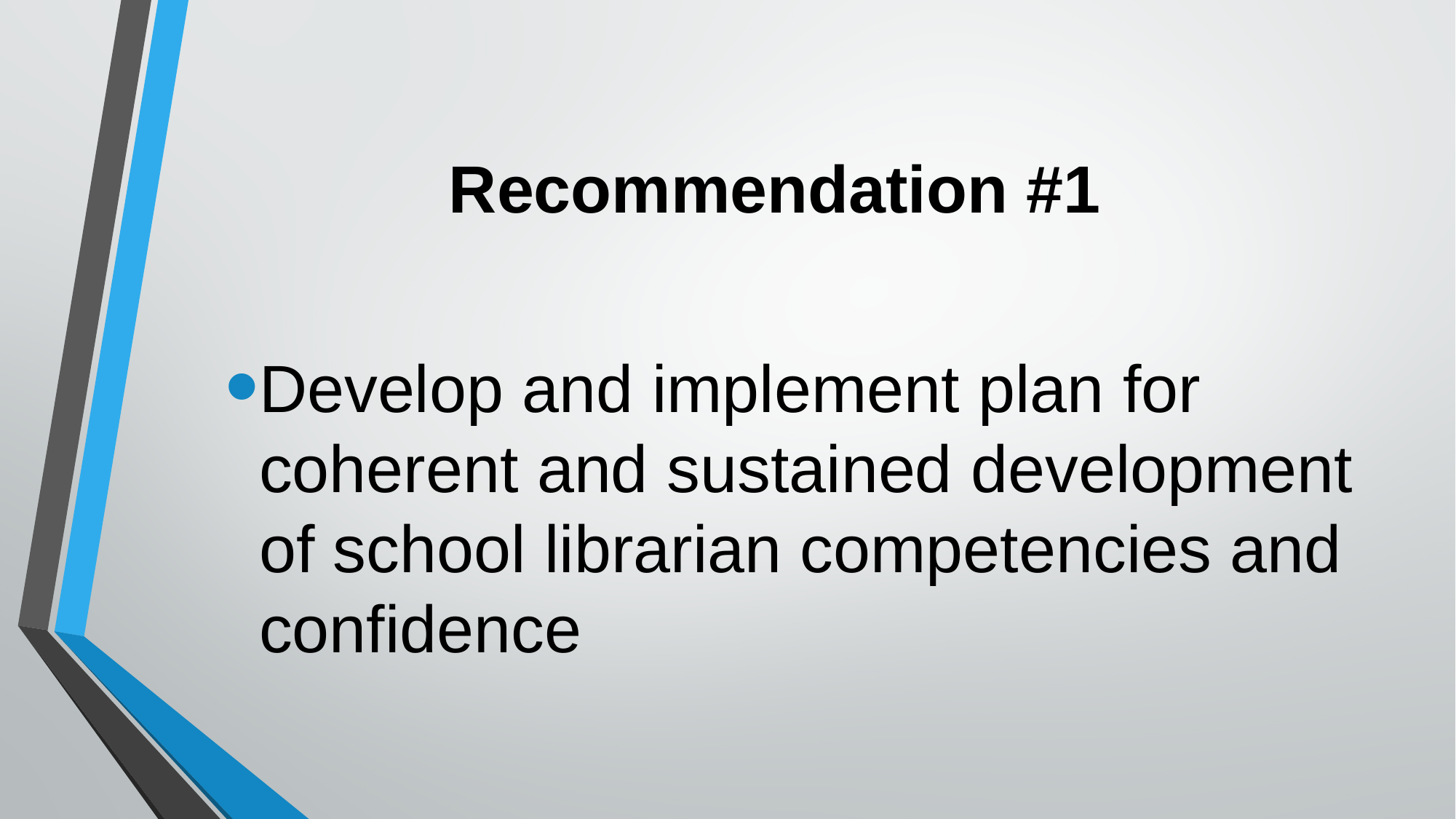

# Recommendation #1
Develop and implement plan for coherent and sustained development of school librarian competencies and confidence